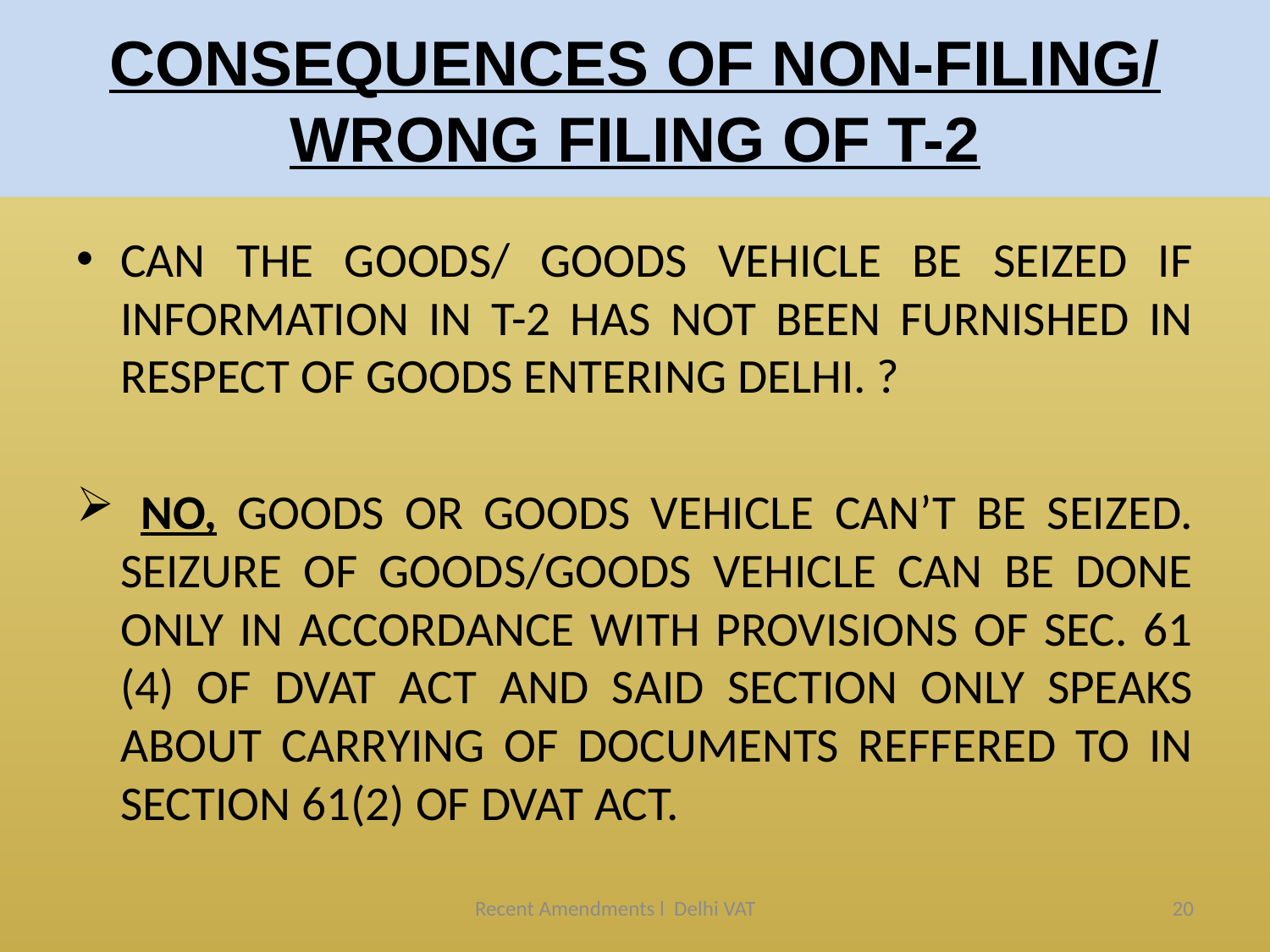

# CONSEQUENCES OF NON-FILING/ WRONG FILING OF T-2
CAN THE GOODS/ GOODS VEHICLE BE SEIZED IF INFORMATION IN T-2 HAS NOT BEEN FURNISHED IN RESPECT OF GOODS ENTERING DELHI. ?

 NO, GOODS OR GOODS VEHICLE CAN’T BE SEIZED. SEIZURE OF GOODS/GOODS VEHICLE CAN BE DONE ONLY IN ACCORDANCE WITH PROVISIONS OF SEC. 61 (4) OF DVAT ACT AND SAID SECTION ONLY SPEAKS ABOUT CARRYING OF DOCUMENTS REFFERED TO IN SECTION 61(2) OF DVAT ACT.

Recent Amendments l  Delhi VAT
20